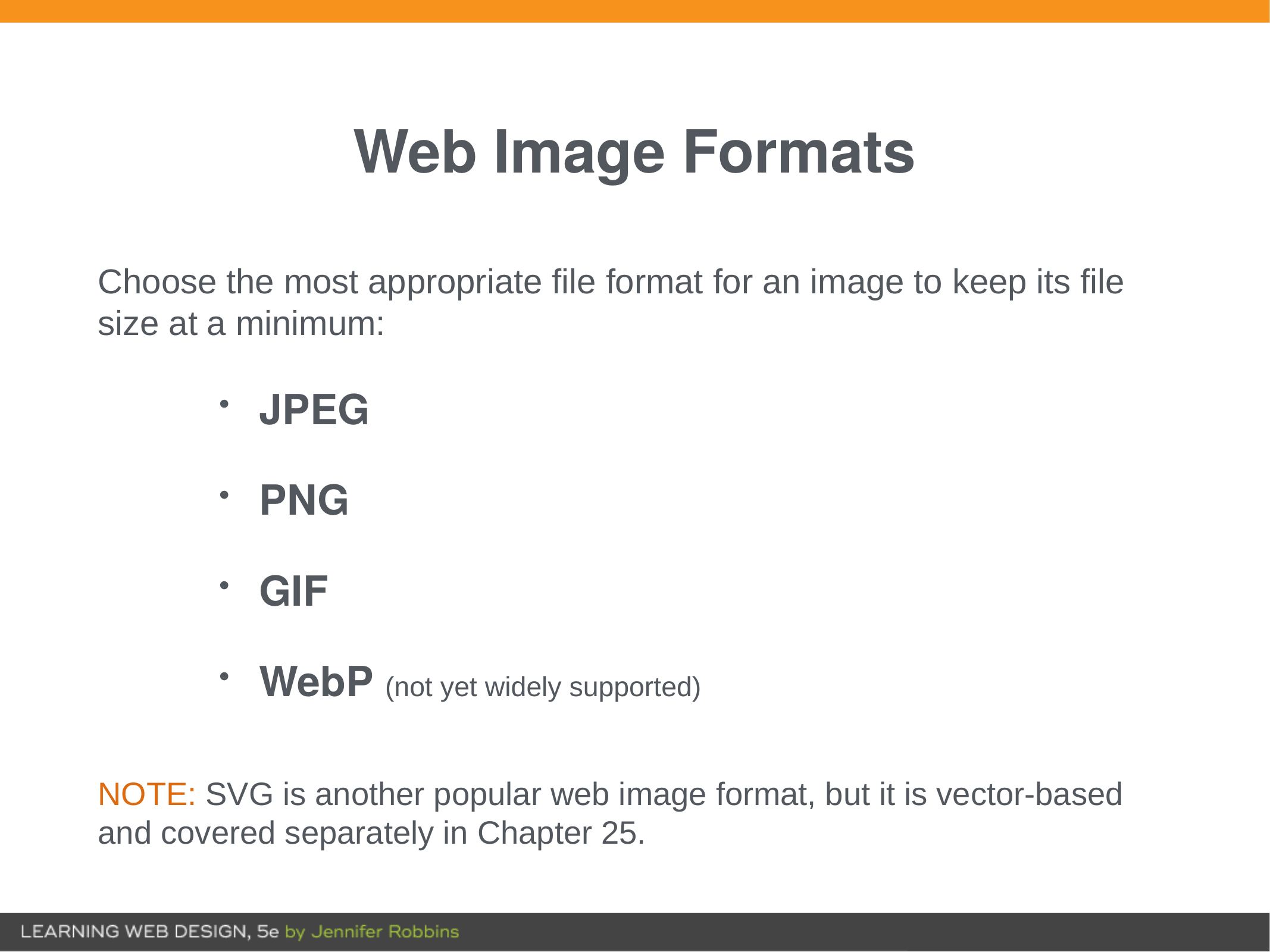

# Web Image Formats
Choose the most appropriate file format for an image to keep its file size at a minimum:
JPEG
PNG
GIF
WebP (not yet widely supported)
NOTE: SVG is another popular web image format, but it is vector-based and covered separately in Chapter 25.